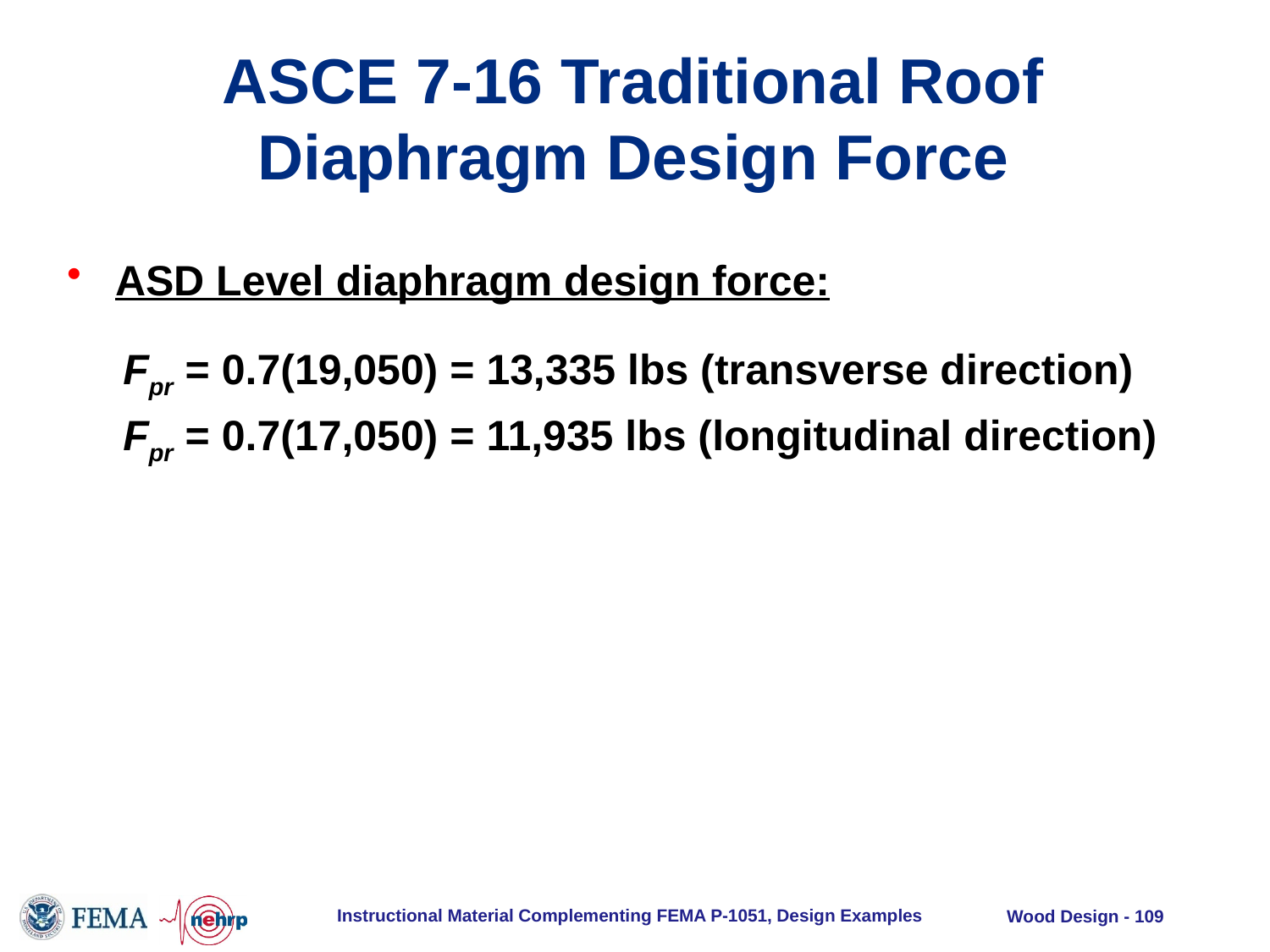

# ASCE 7-16 Traditional Roof Diaphragm Design Force
ASD Level diaphragm design force:

Fpr = 0.7(19,050) = 13,335 lbs (transverse direction)
Fpr = 0.7(17,050) = 11,935 lbs (longitudinal direction)